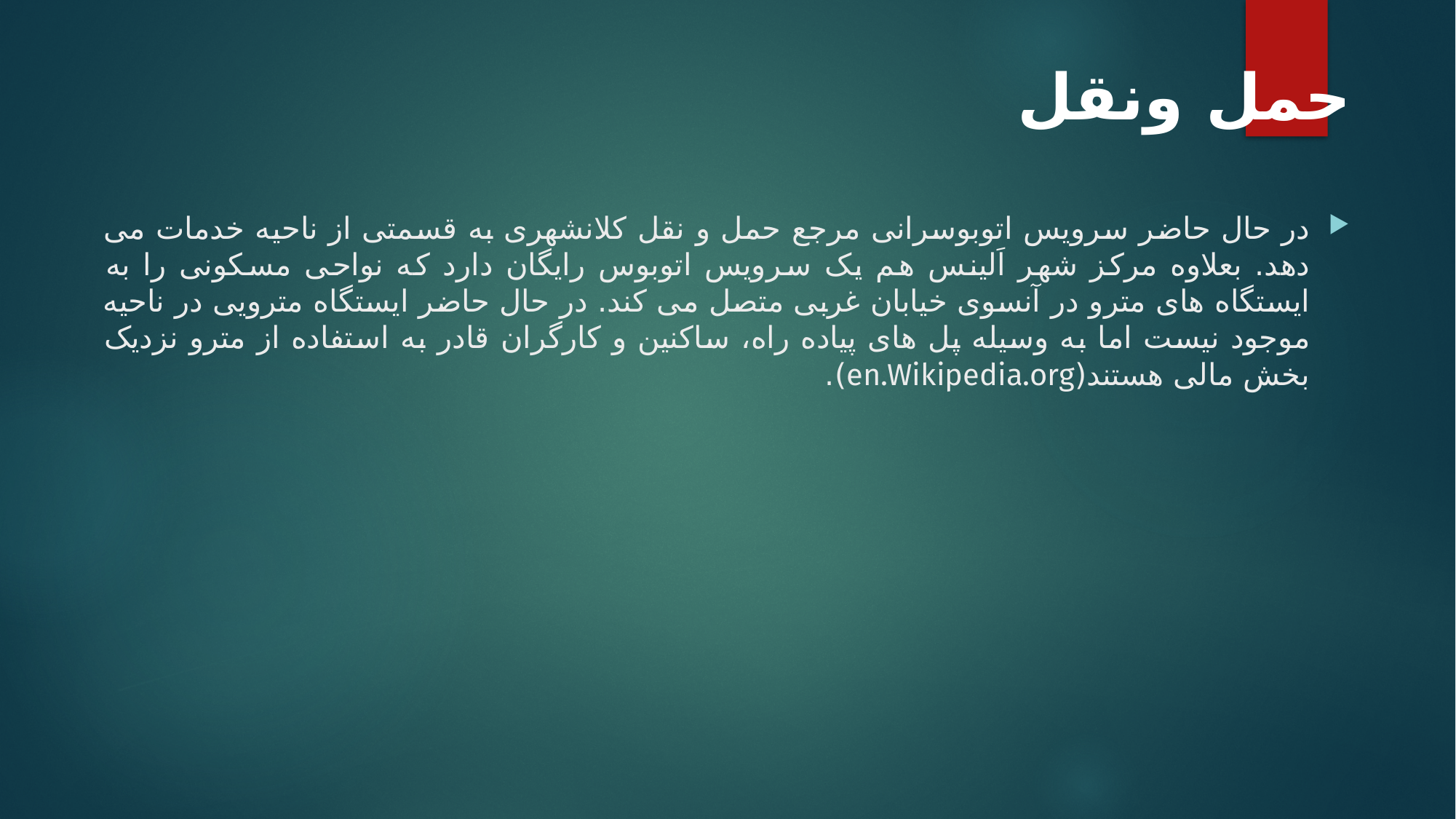

# حمل ونقل
در حال حاضر سرویس اتوبوسرانی مرجع حمل و نقل کلانشهری به قسمتی از ناحیه خدمات می دهد. بعلاوه مرکز شهر اَلینس هم یک سرویس اتوبوس رایگان دارد که نواحی مسکونی را به ایستگاه های مترو در آنسوی خیابان غربی متصل می کند. در حال حاضر ایستگاه مترویی در ناحیه موجود نیست اما به وسیله پل های پیاده راه، ساکنین و کارگران قادر به استفاده از مترو نزدیک بخش مالی هستند(en.Wikipedia.org).